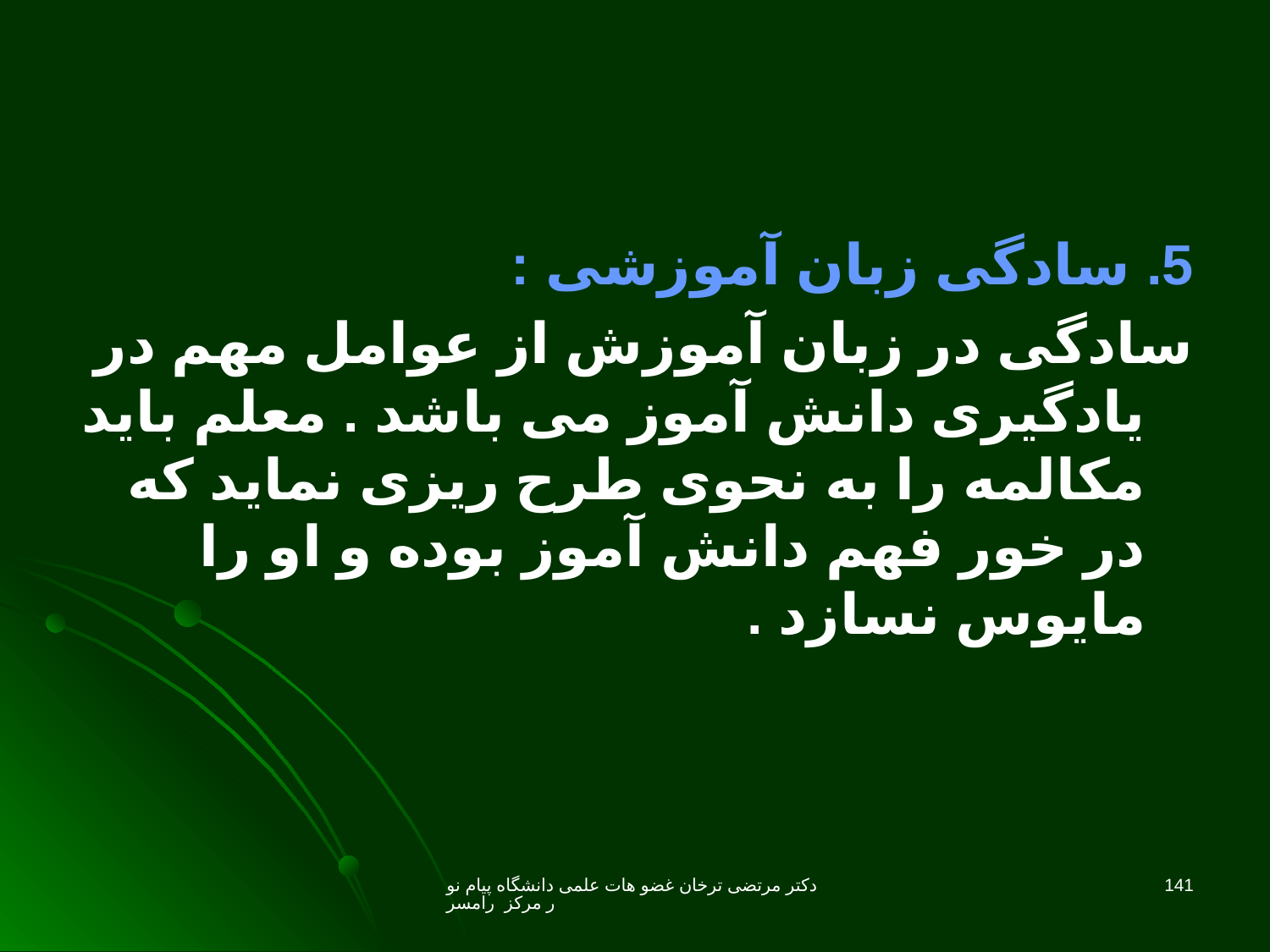

5. سادگی زبان آموزشی :
سادگی در زبان آموزش از عوامل مهم در یادگیری دانش آموز می باشد . معلم باید مکالمه را به نحوی طرح ریزی نماید که در خور فهم دانش آموز بوده و او را مایوس نسازد .
دکتر مرتضی ترخان غضو هات علمی دانشگاه پیام نور مرکز رامسر
141